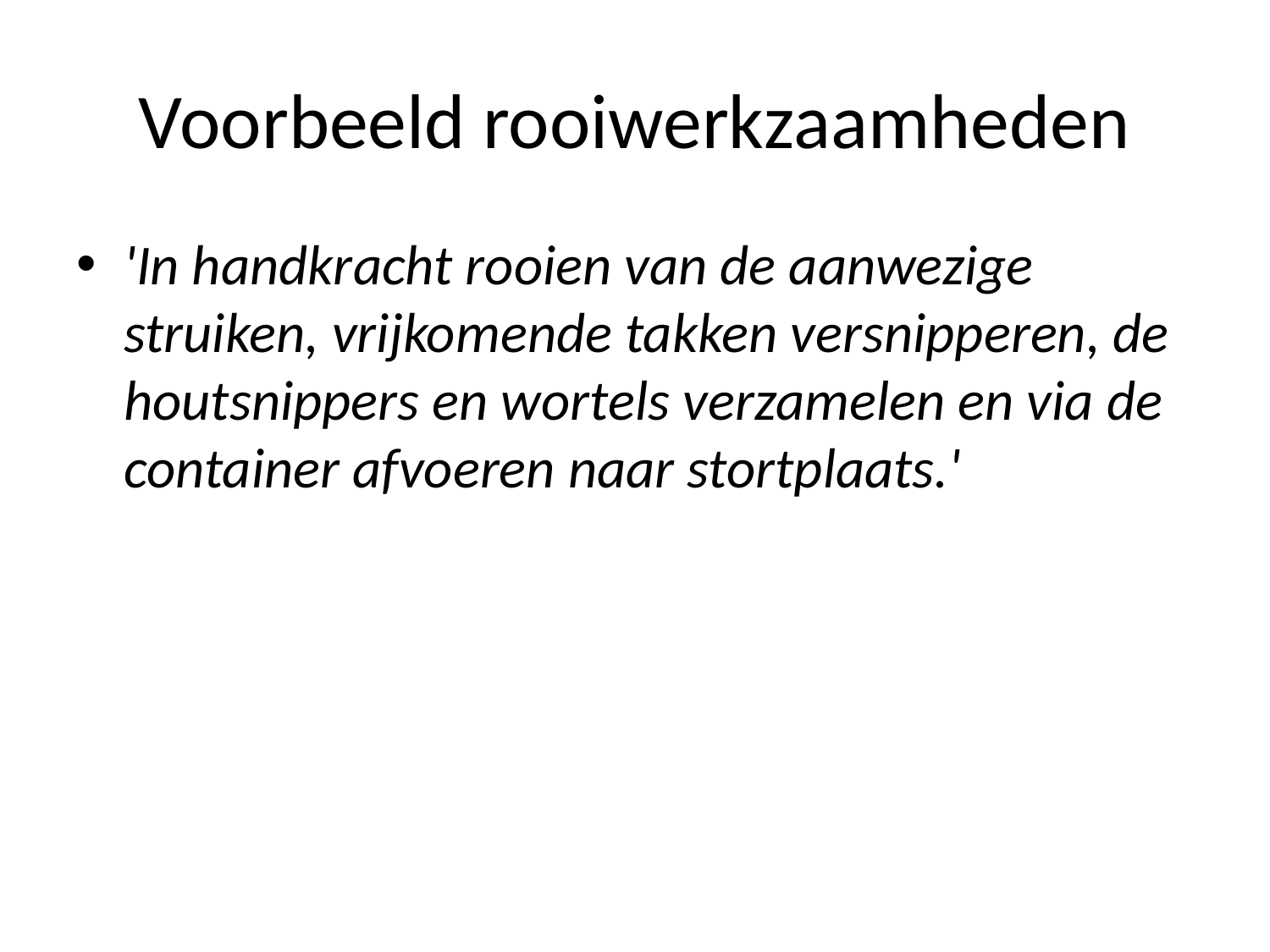

# Voorbeeld rooiwerkzaamheden
'In handkracht rooien van de aanwezige struiken, vrijkomende takken versnipperen, de houtsnippers en wortels verzamelen en via de container afvoeren naar stortplaats.'